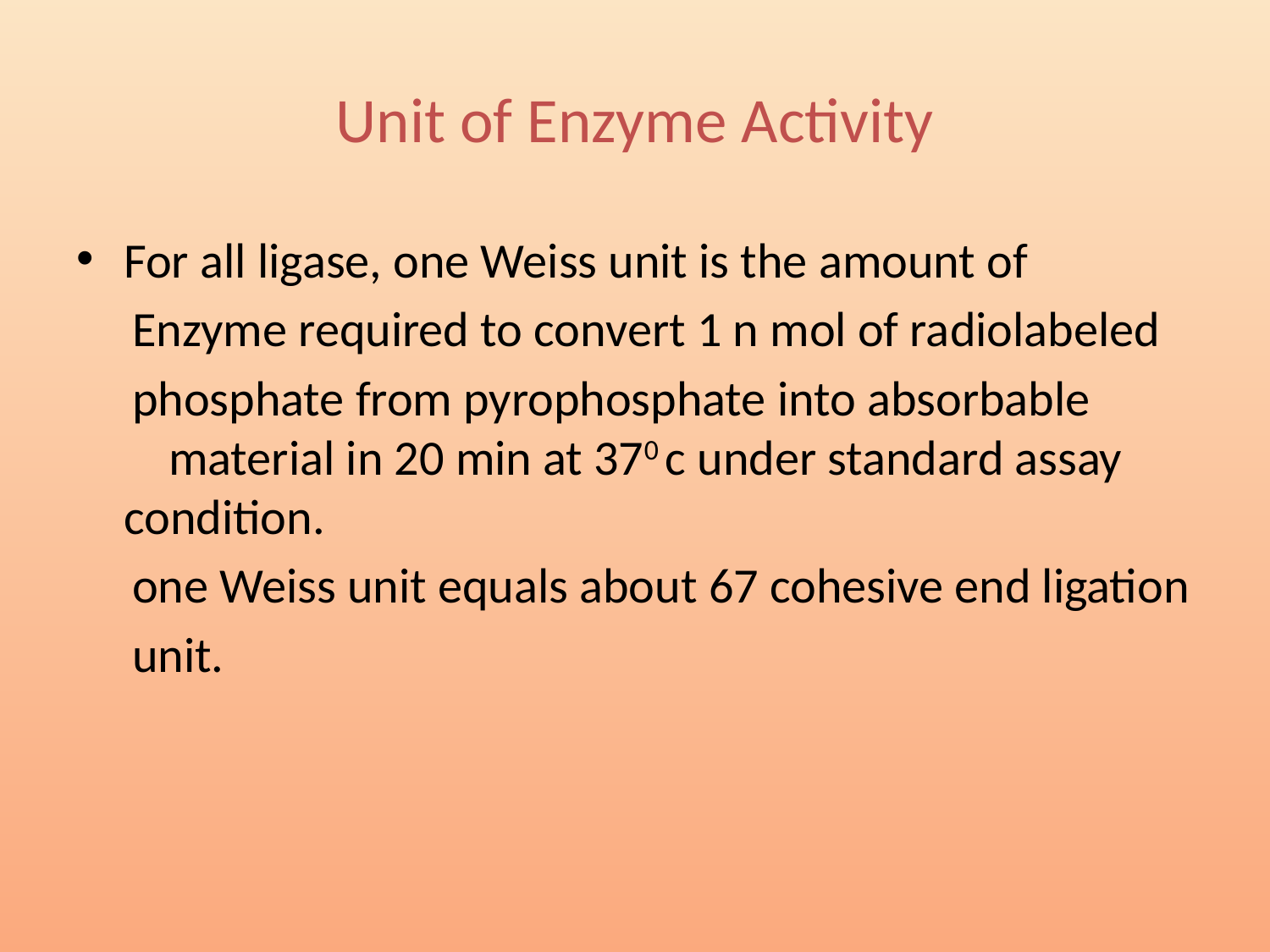

# Unit of Enzyme Activity
For all ligase, one Weiss unit is the amount of
     Enzyme required to convert 1 n mol of radiolabeled
     phosphate from pyrophosphate into absorbable              material in 20 min at 370 c under standard assay    condition.
     one Weiss unit equals about 67 cohesive end ligation
     unit.